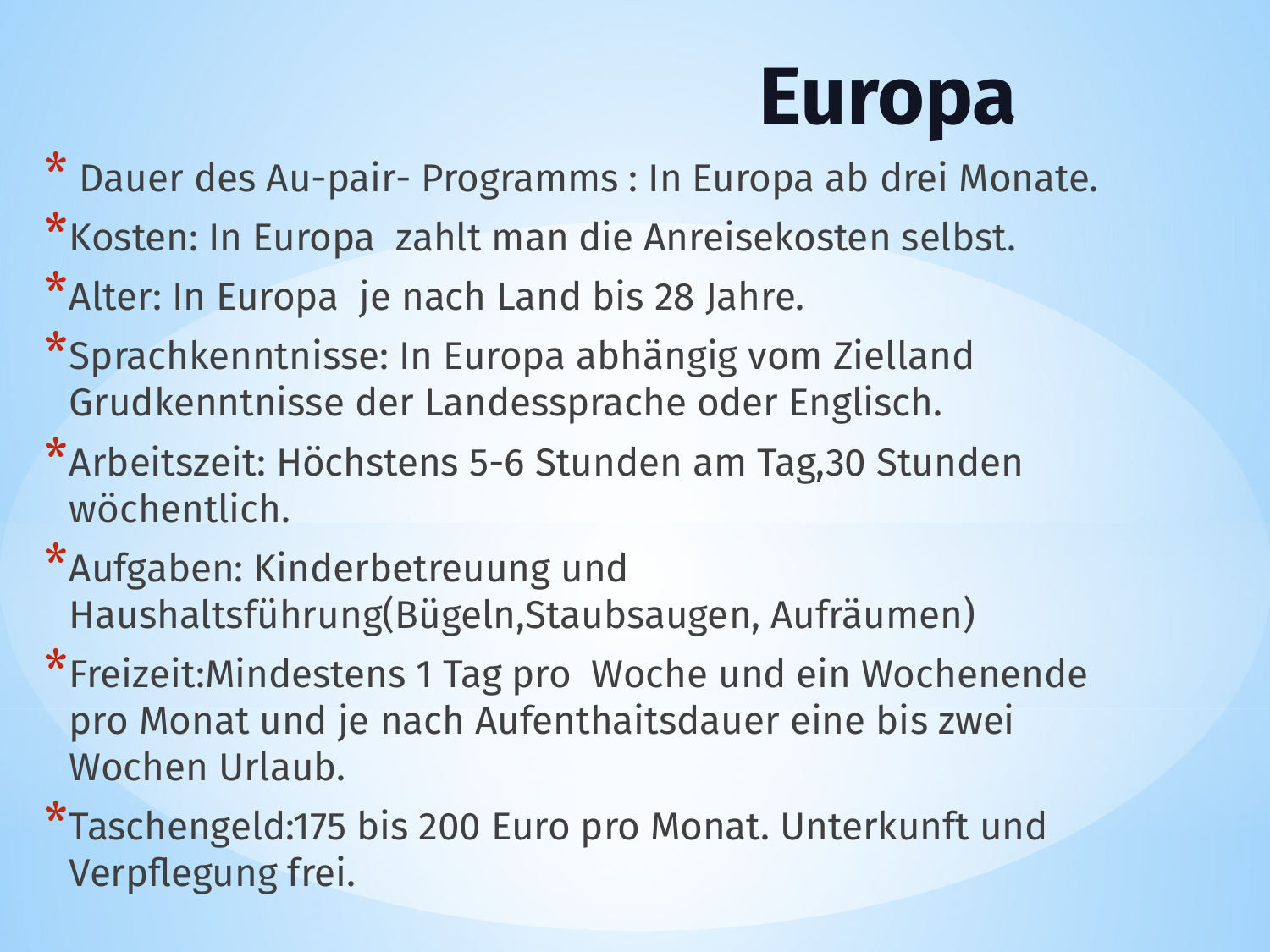

# Europa
 Dauer des Au-pair- Programms : In Europa ab drei Monate.
Kosten: In Europa  zahlt man die Anreisekosten selbst.
Alter: In Europa  je nach Land bis 28 Jahre.
Sprachkenntnisse: In Europa abhängig vom Zielland Grudkenntnisse der Landessprache oder Englisch.
Arbeitszeit: Höchstens 5-6 Stunden am Tag,30 Stunden  wöchentlich.
Aufgaben: Kinderbetreuung und Haushaltsführung(Bügeln,Staubsaugen, Aufräumen)
Freizeit:Mindestens 1 Tag pro  Woche und ein Wochenende pro Monat und je nach Aufenthaitsdauer eine bis zwei Wochen Urlaub.
Taschengeld:175 bis 200 Euro pro Monat. Unterkunft und Verpflegung frei.